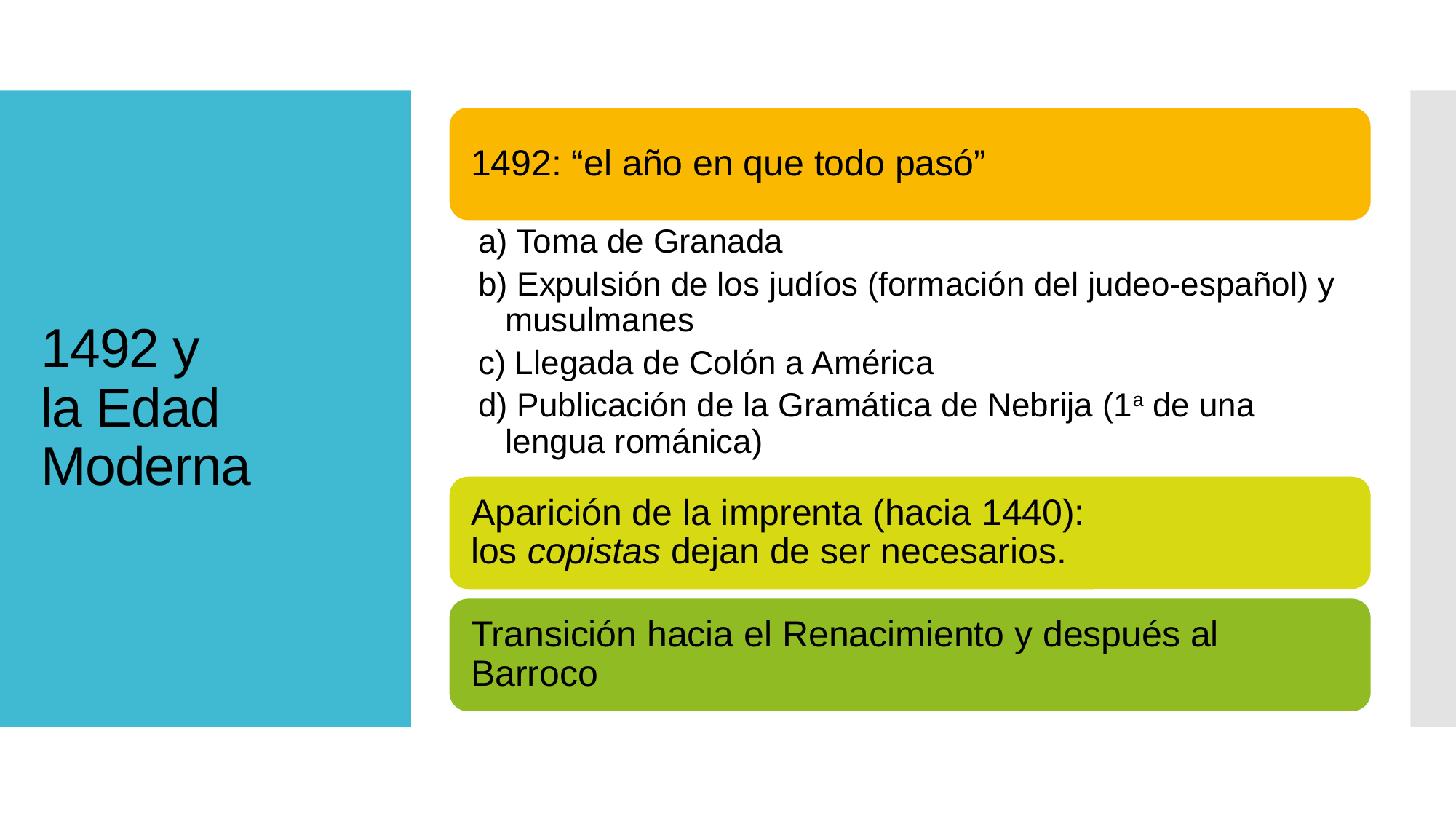

1492: “el año en que todo pasó”
a) Toma de Granada
b) Expulsión de los judíos (formación del judeo-español) y musulmanes
c) Llegada de Colón a América
d) Publicación de la Gramática de Nebrija (1a de una lengua románica)
Aparición de la imprenta (hacia 1440):
los copistas dejan de ser necesarios.
Transición hacia el Renacimiento y después al Barroco
# 1492 y la Edad Moderna